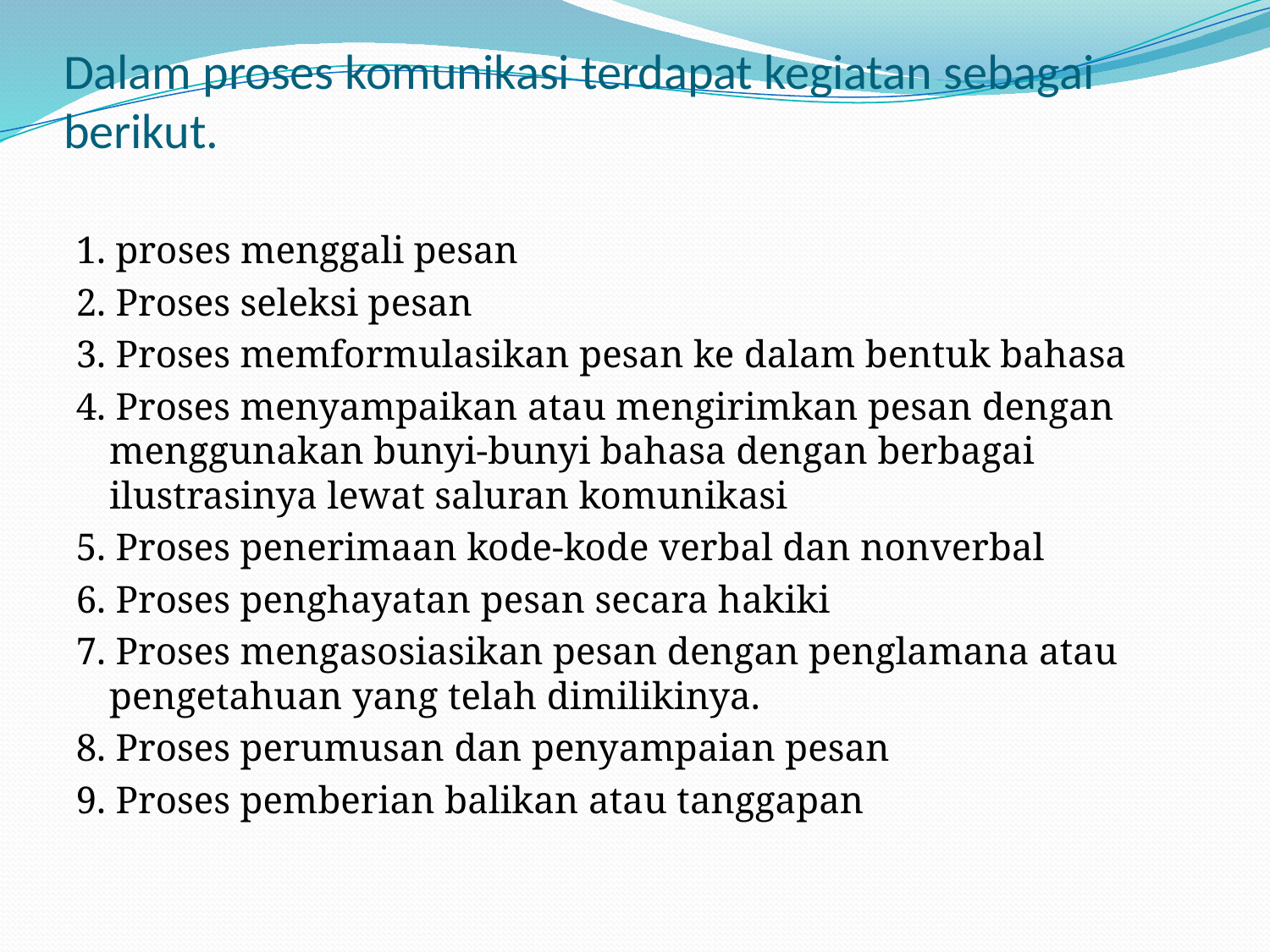

# Dalam proses komunikasi terdapat kegiatan sebagai berikut.

1. proses menggali pesan
2. Proses seleksi pesan
3. Proses memformulasikan pesan ke dalam bentuk bahasa
4. Proses menyampaikan atau mengirimkan pesan dengan menggunakan bunyi-bunyi bahasa dengan berbagai ilustrasinya lewat saluran komunikasi
5. Proses penerimaan kode-kode verbal dan nonverbal
6. Proses penghayatan pesan secara hakiki
7. Proses mengasosiasikan pesan dengan penglamana atau pengetahuan yang telah dimilikinya.
8. Proses perumusan dan penyampaian pesan
9. Proses pemberian balikan atau tanggapan